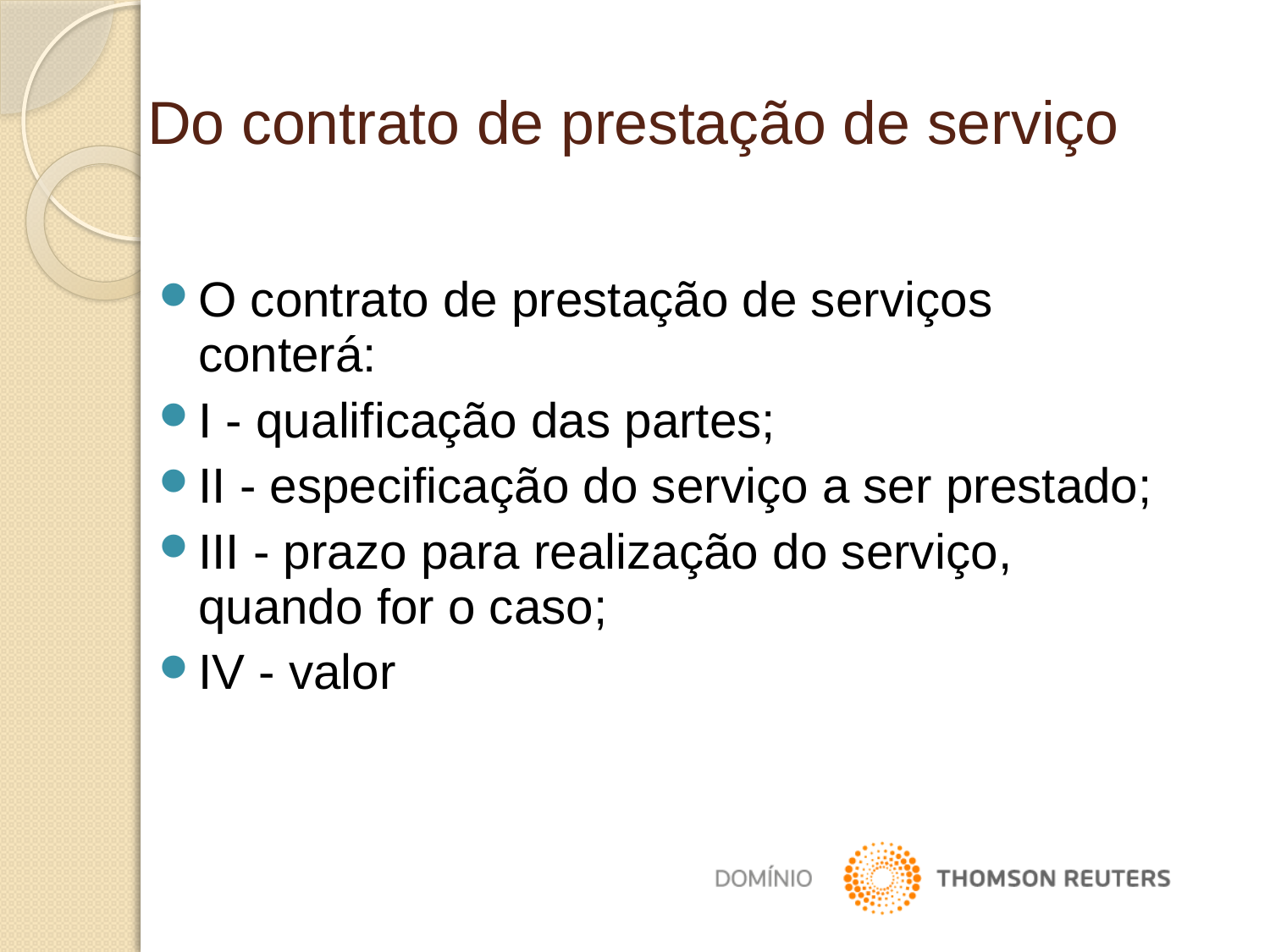

Do contrato de prestação de serviço
O contrato de prestação de serviços conterá:
I - qualificação das partes;
II - especificação do serviço a ser prestado;
III - prazo para realização do serviço, quando for o caso;
IV - valor